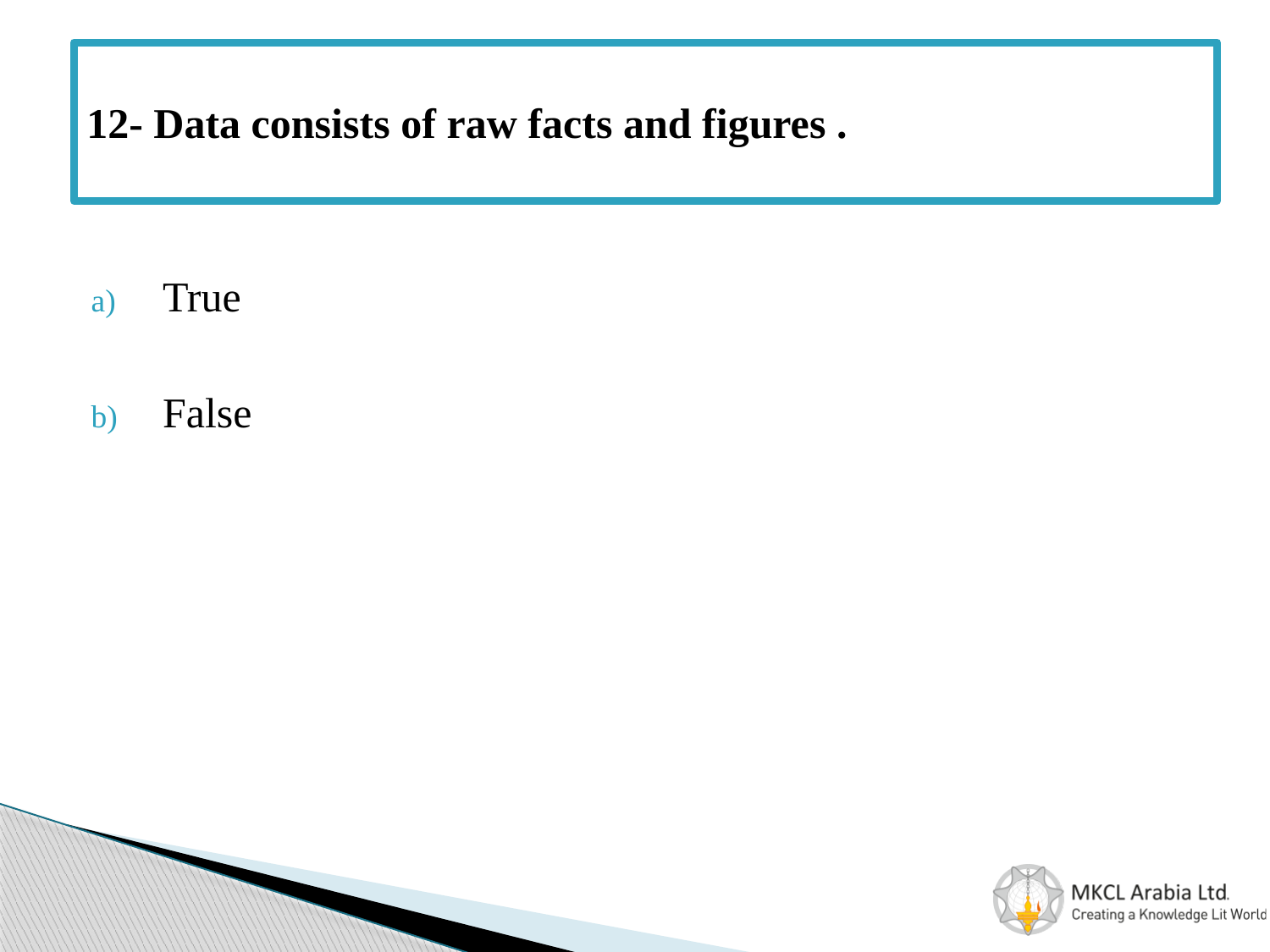

# 12- Data consists of raw facts and figures .

True

False